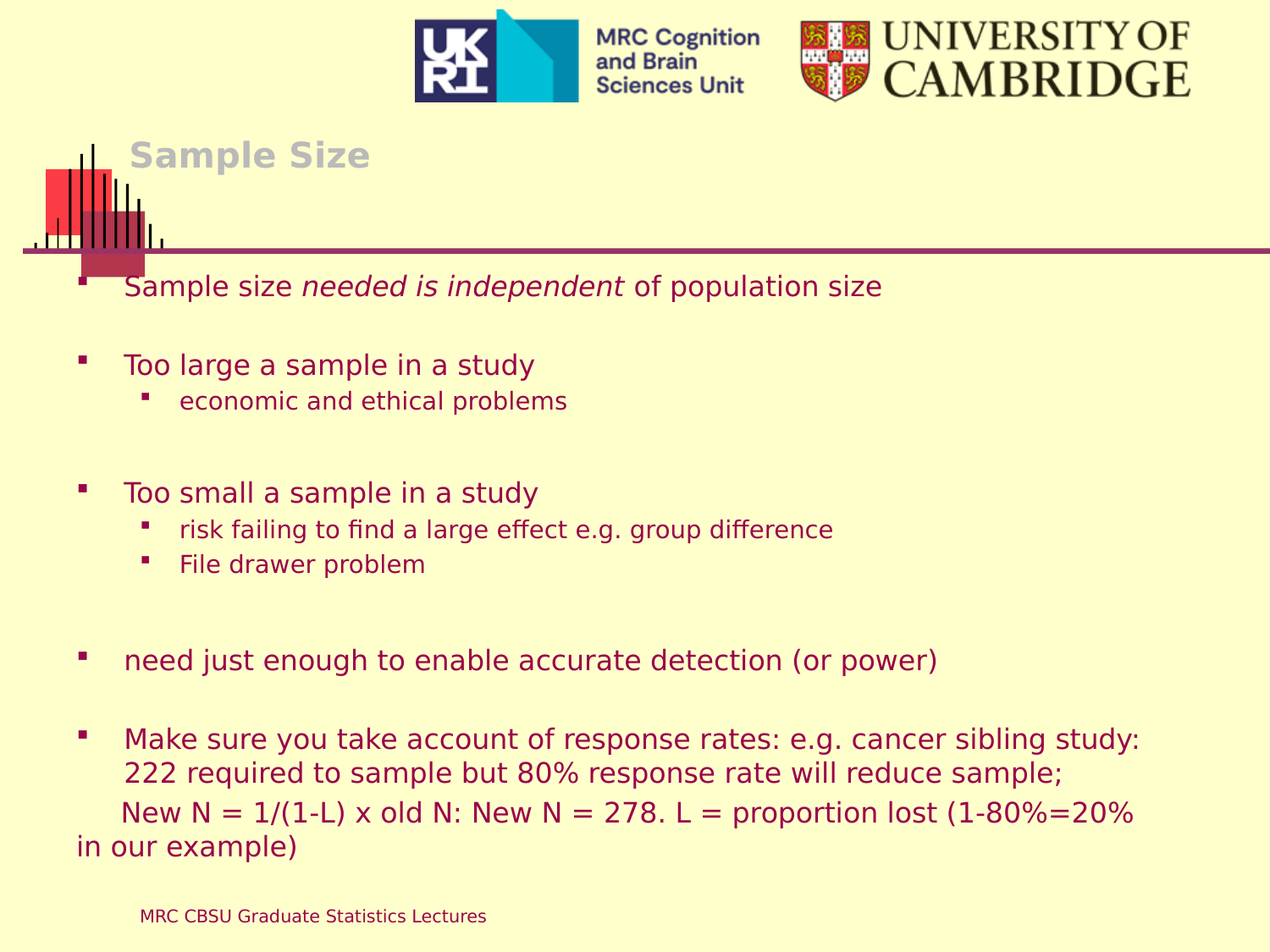

# Sample Size

Sample size needed is independent of population size

Too large a sample in a study
economic and ethical problems

Too small a sample in a study
risk failing to find a large effect e.g. group difference
File drawer problem

need just enough to enable accurate detection (or power)

Make sure you take account of response rates: e.g. cancer sibling study: 222 required to sample but 80% response rate will reduce sample;
     New N = 1/(1-L) x old N: New N = 278. L = proportion lost (1-80%=20%    in our example)

MRC CBSU Graduate Statistics Lectures